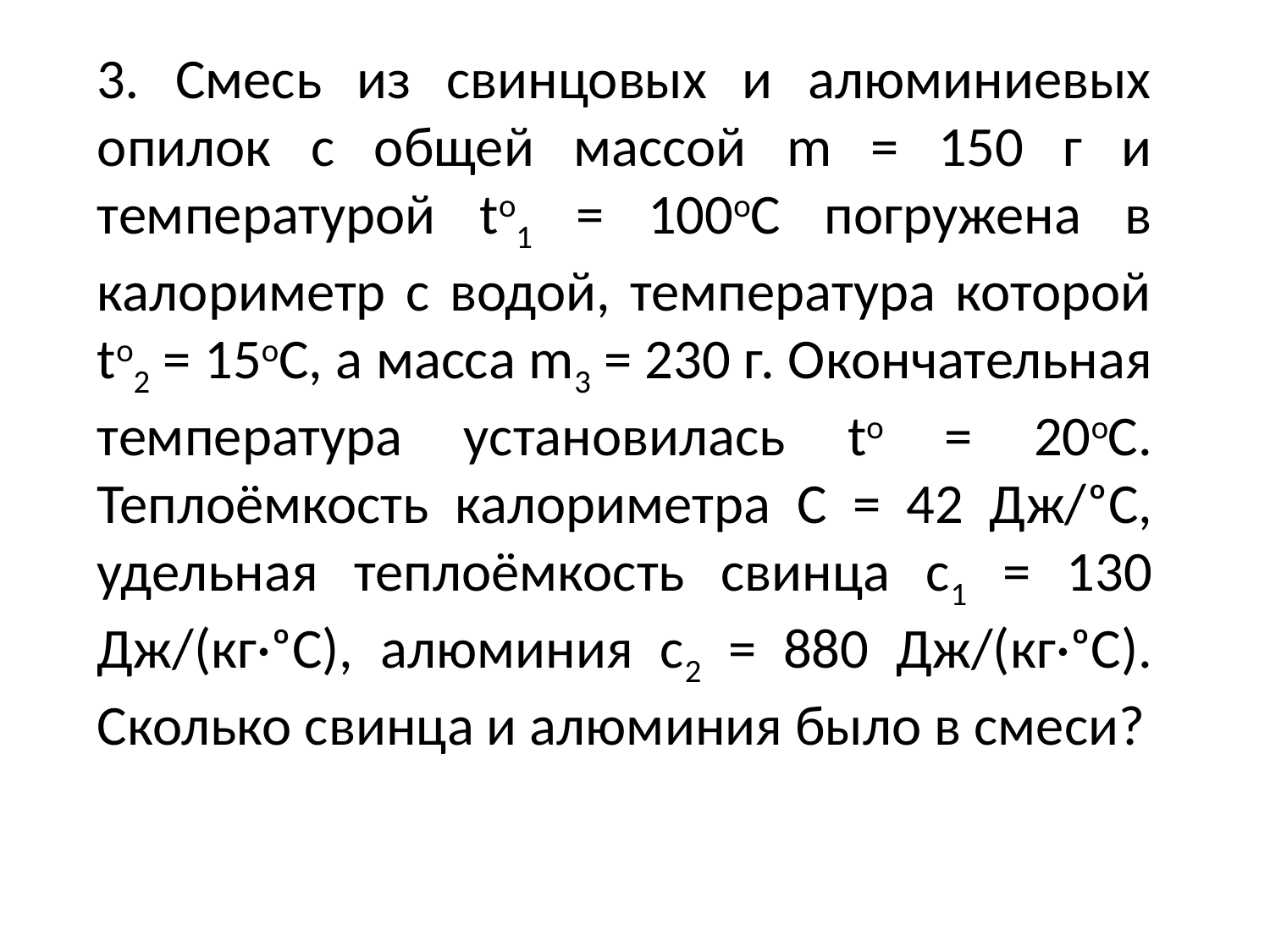

3. Смесь из свинцовых и алюминиевых опилок с общей массой m = 150 г и температурой to1 = 100оС погружена в калориметр с водой, температура которой to2 = 15oC, а масса m3 = 230 г. Окончательная температура установилась tо = 20оС. Теплоёмкость калориметра С = 42 Дж/ᵒC, удельная теплоёмкость свинца с1 = 130 Дж/(кг·ᵒC), алюминия с2 = 880 Дж/(кг·ᵒC). Сколько свинца и алюминия было в смеси?